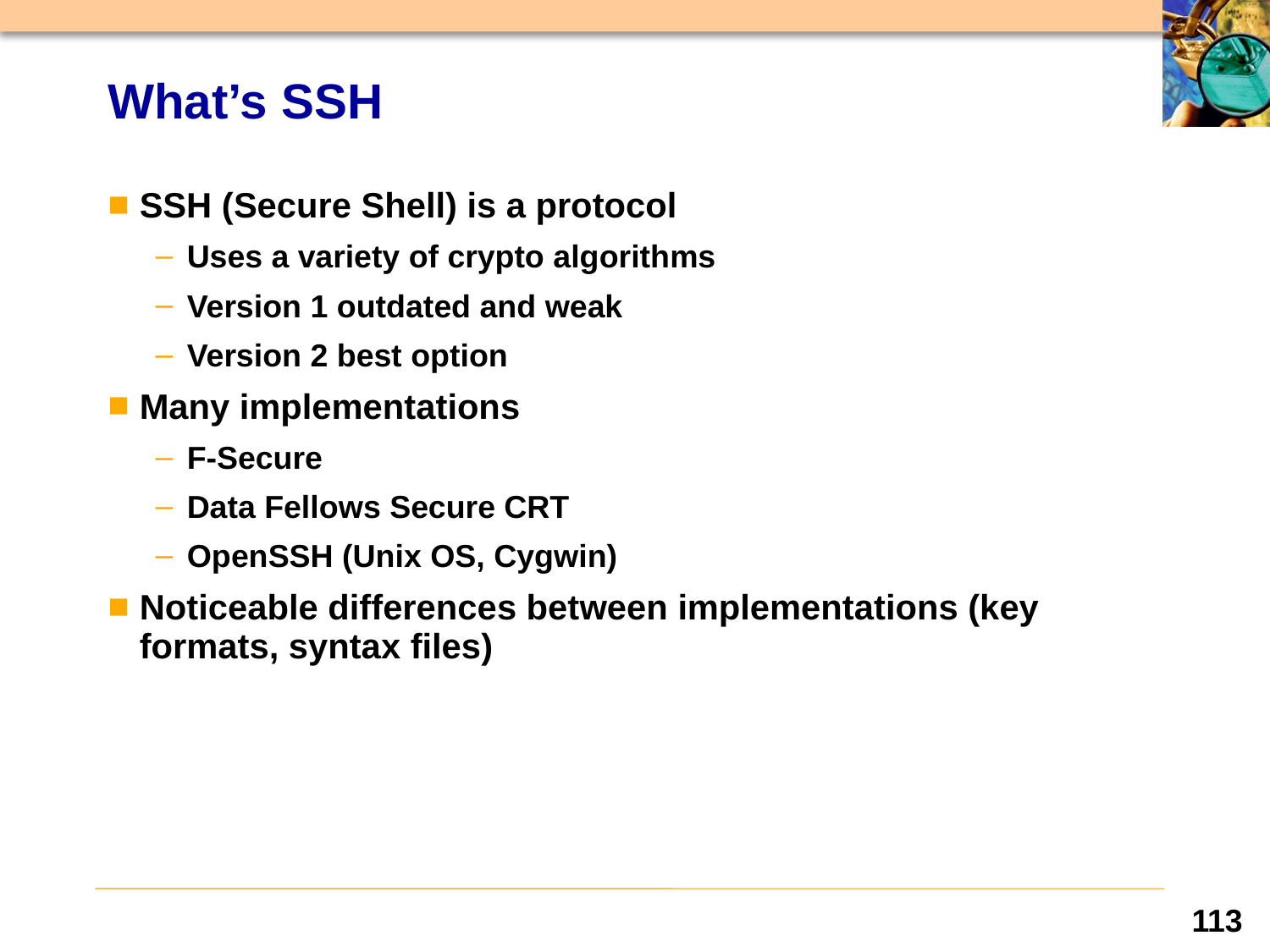

# What’s SSH
SSH (Secure Shell) is a protocol
Uses a variety of crypto algorithms
Version 1 outdated and weak
Version 2 best option
Many implementations
F-Secure
Data Fellows Secure CRT
OpenSSH (Unix OS, Cygwin)
Noticeable differences between implementations (key formats, syntax files)